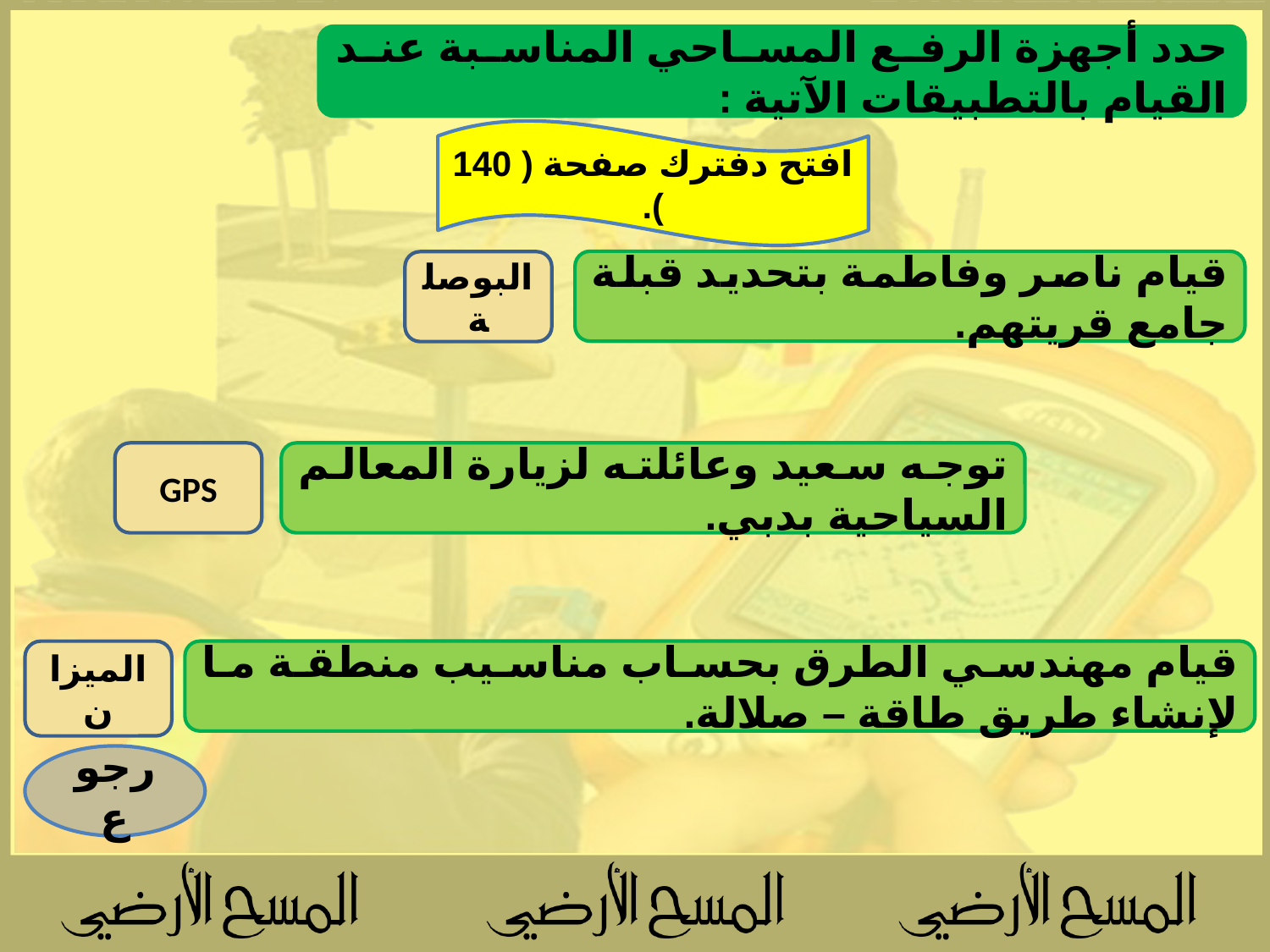

حدد أجهزة الرفع المساحي المناسبة عند القيام بالتطبيقات الآتية :
افتح دفترك صفحة ( 140 ).
قيام ناصر وفاطمة بتحديد قبلة جامع قريتهم.
البوصلة
GPS
توجه سعيد وعائلته لزيارة المعالم السياحية بدبي.
الميزان
قيام مهندسي الطرق بحساب مناسيب منطقة ما لإنشاء طريق طاقة – صلالة.
رجوع